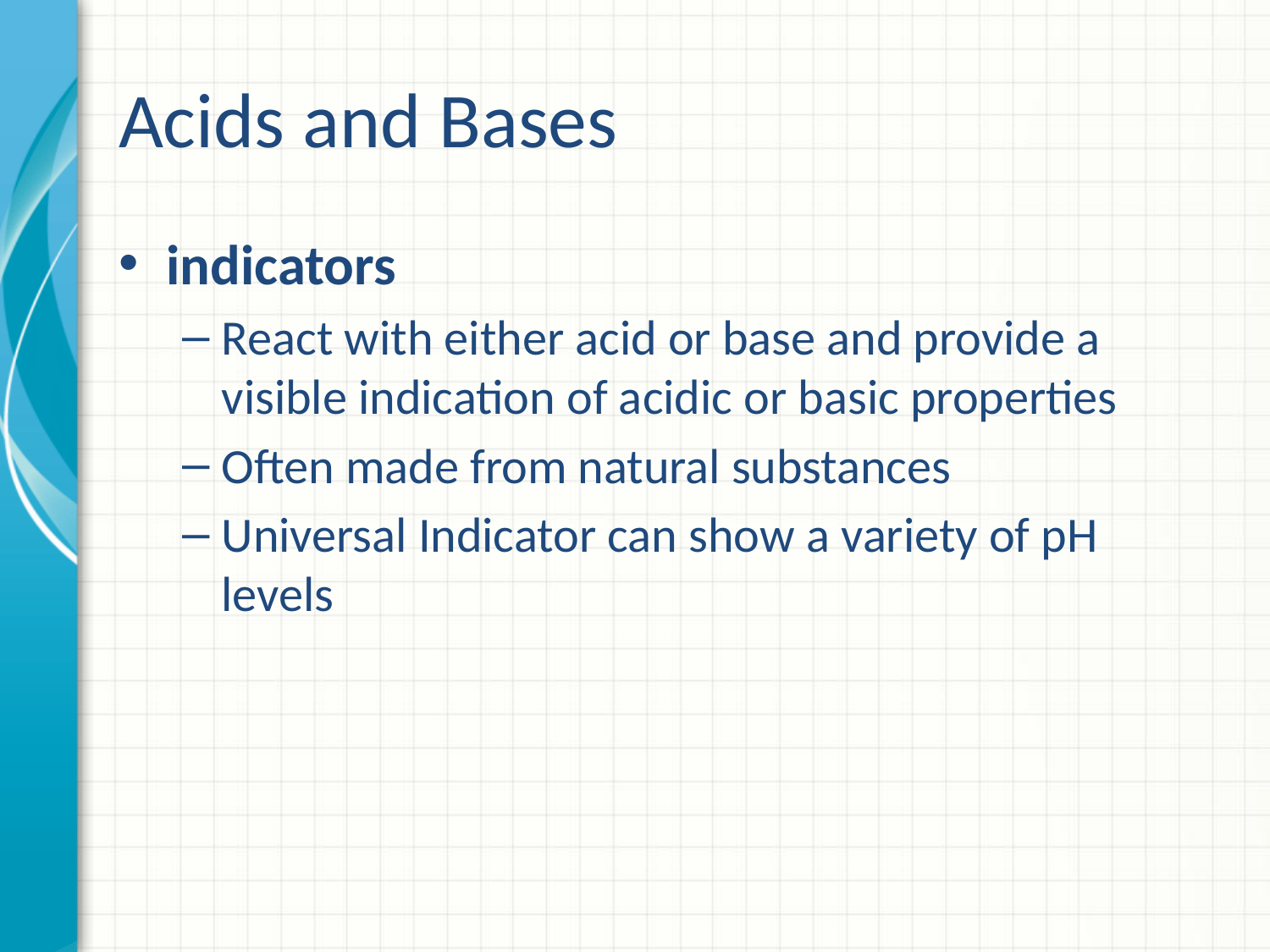

# Acids and Bases
indicators
React with either acid or base and provide a visible indication of acidic or basic properties
Often made from natural substances
Universal Indicator can show a variety of pH levels